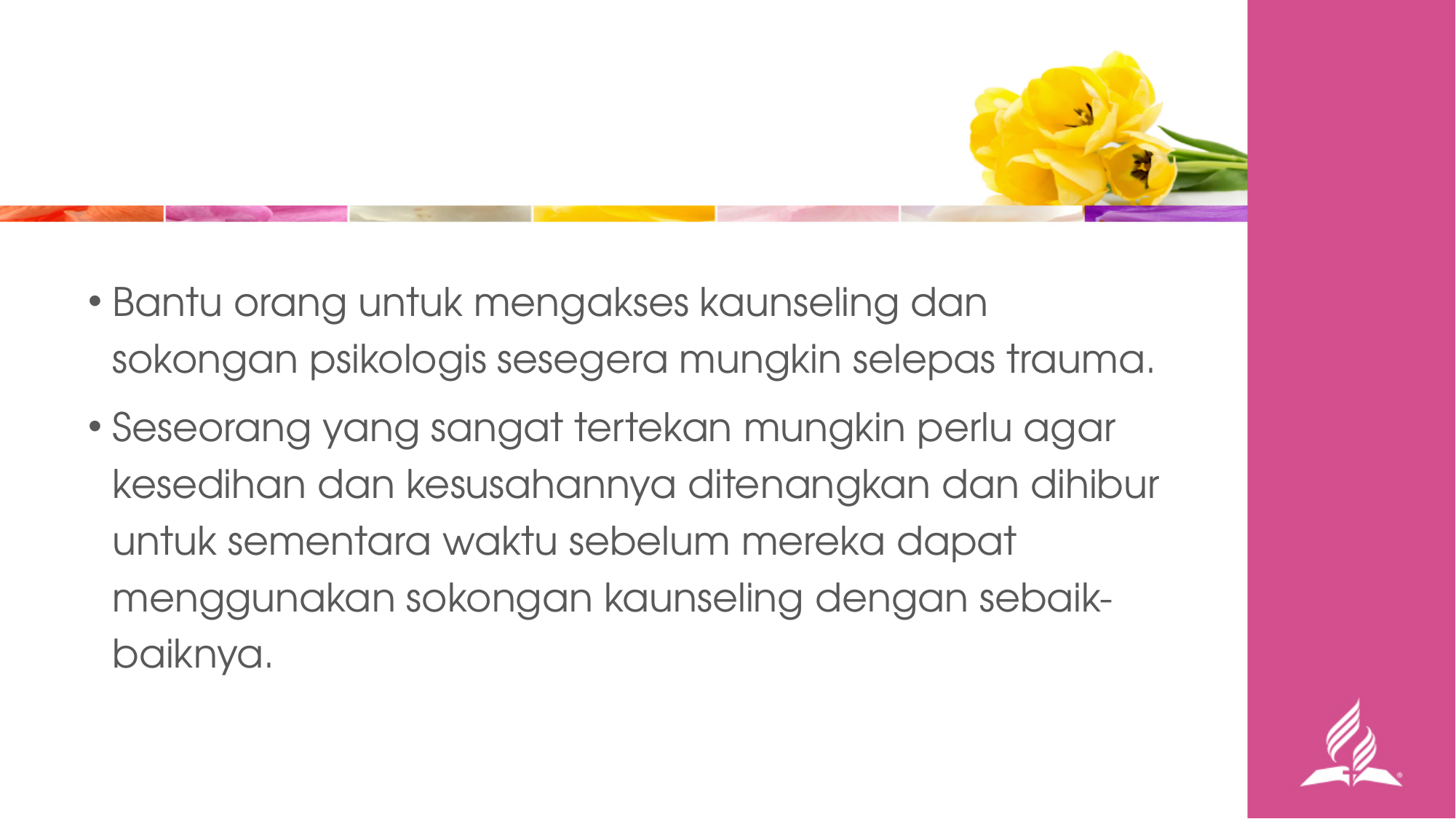

Bantu orang untuk mengakses kaunseling dan sokongan psikologis sesegera mungkin selepas trauma.
Seseorang yang sangat tertekan mungkin perlu agar kesedihan dan kesusahannya ditenangkan dan dihibur untuk sementara waktu sebelum mereka dapat menggunakan sokongan kaunseling dengan sebaik-baiknya.